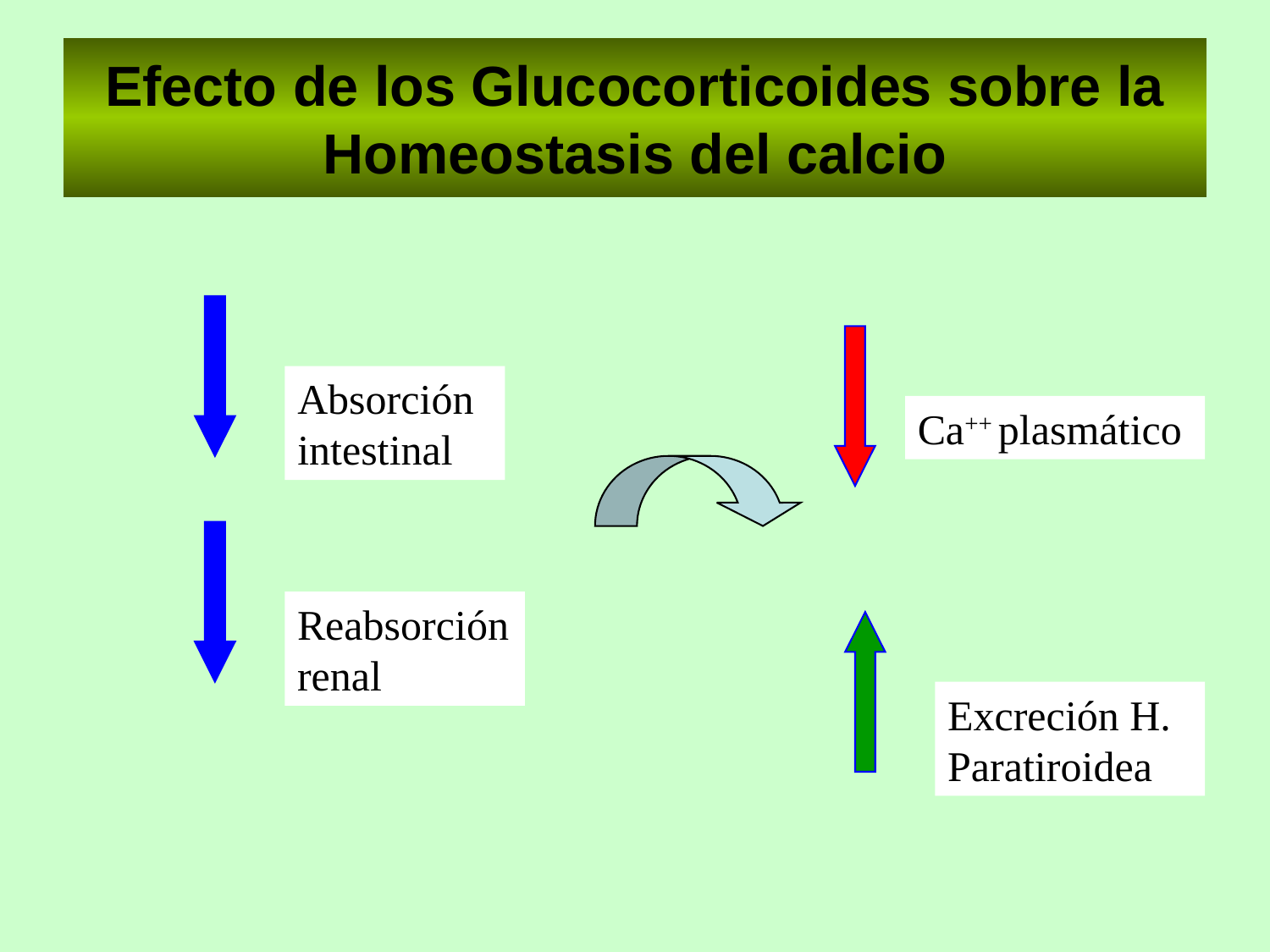

# Efecto de los Glucocorticoides sobre la Homeostasis del calcio

Absorción intestinal

Ca++ plasmático

Reabsorción renal

Excreción H. Paratiroidea